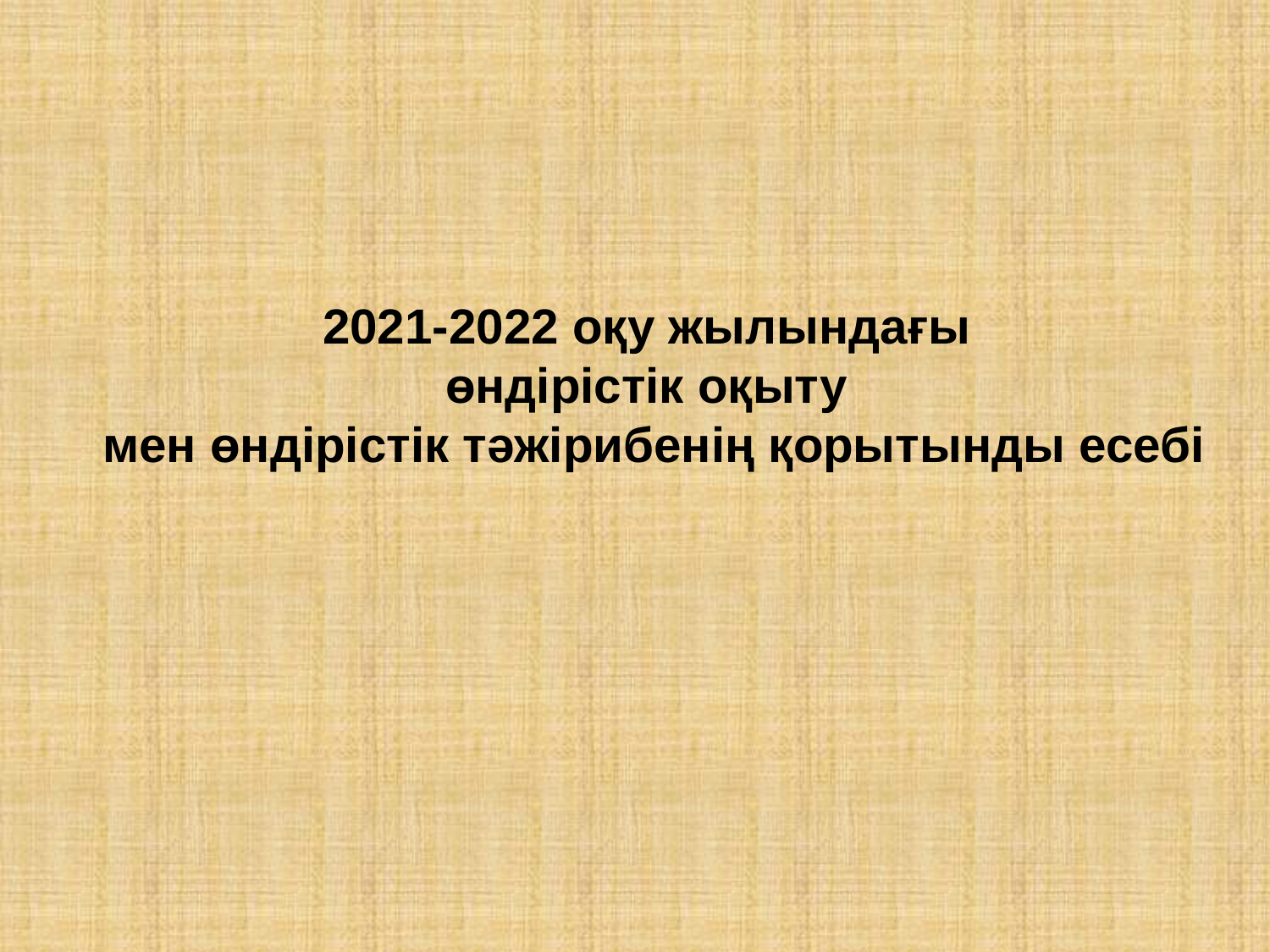

2021-2022 оқу жылындағы
өндірістік оқыту
мен өндірістік тәжірибенің қорытынды есебі